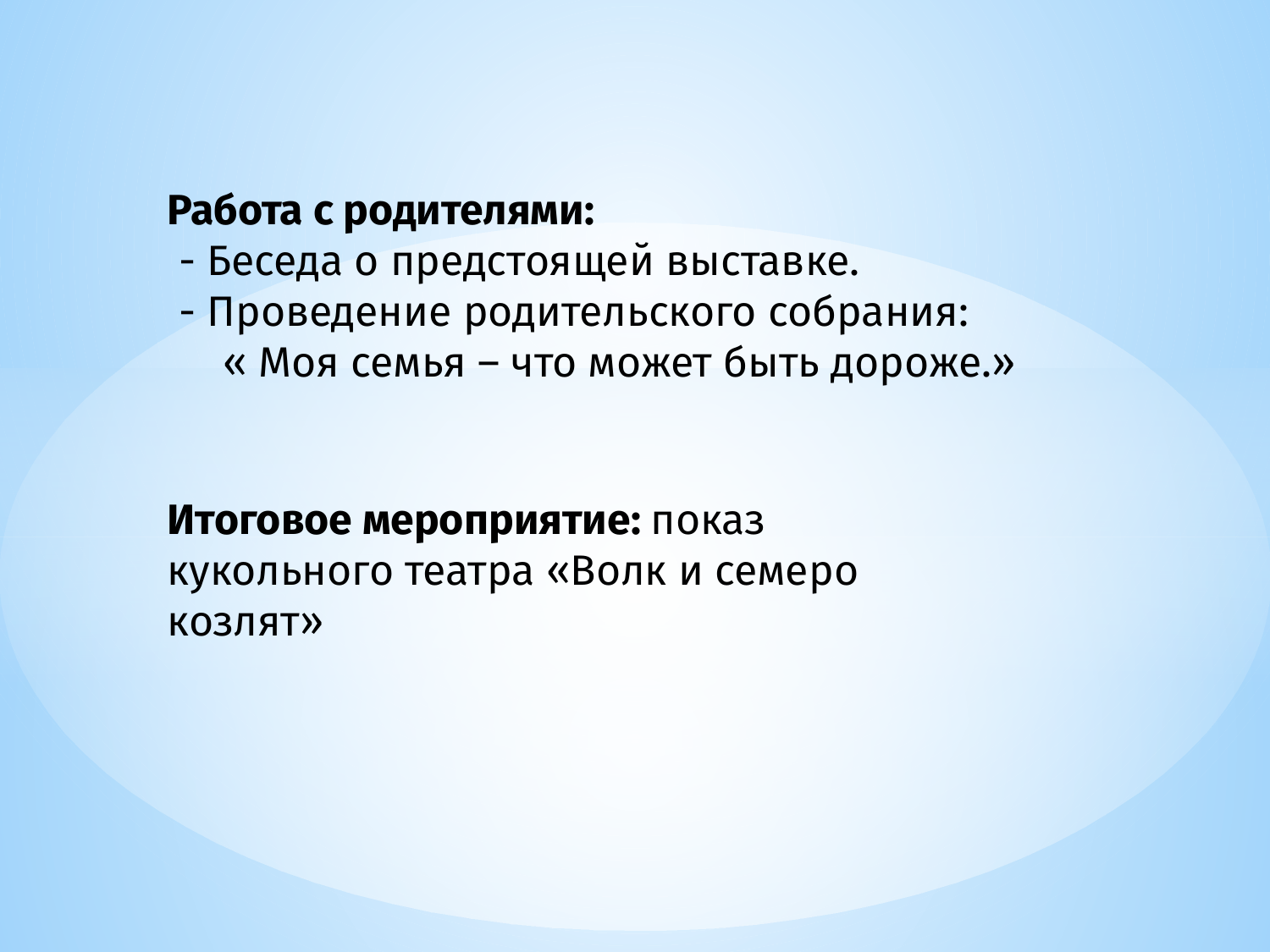

Работа с родителями:
 - Беседа о предстоящей выставке.
 - Проведение родительского собрания:           « Моя семья – что может быть дороже.»
Итоговое мероприятие: показ кукольного театра «Волк и семеро козлят»